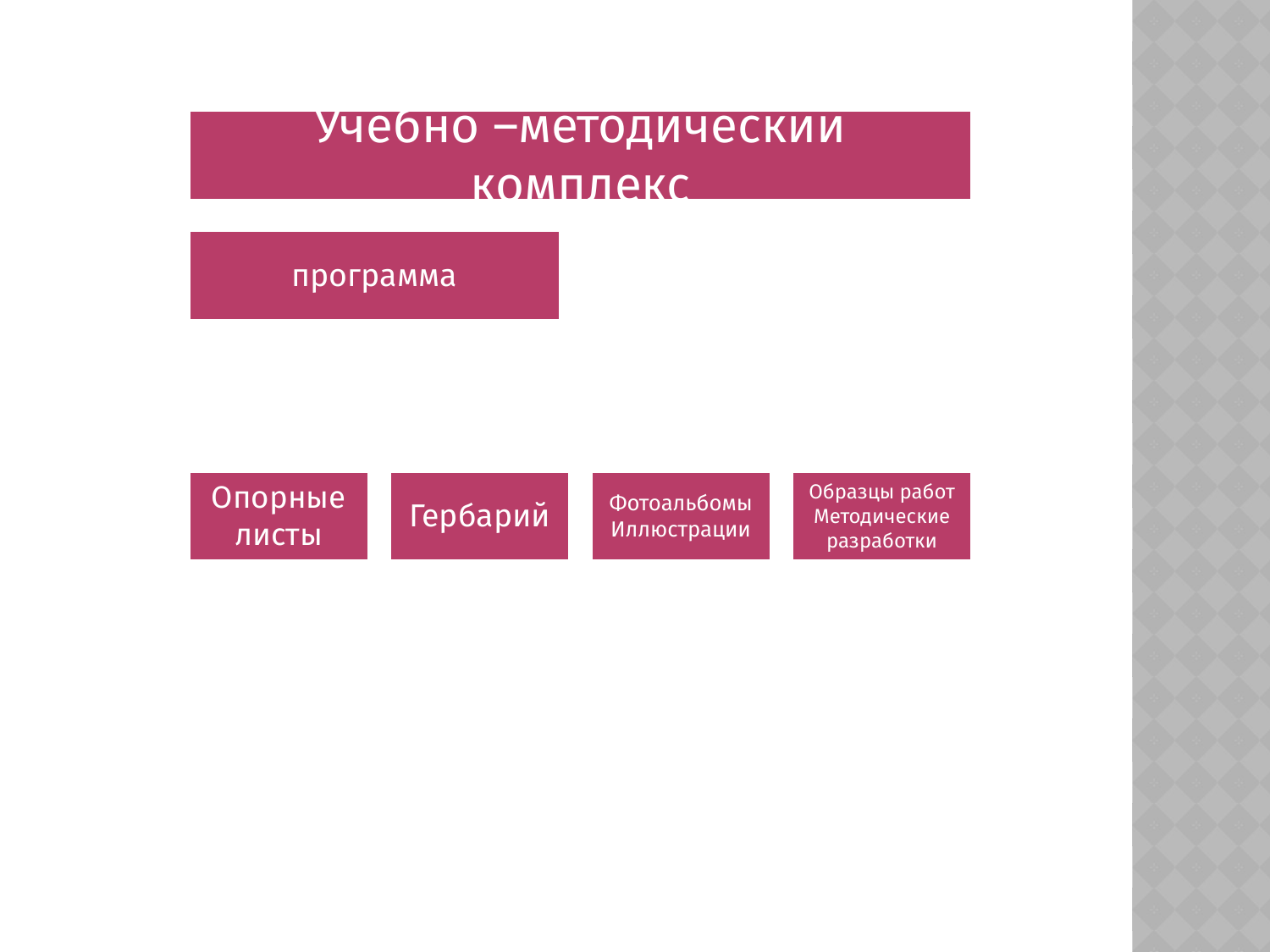

Учебно –методический комплекс
Опорные листы
Гербарий
Образцы работ
Методические разработки
Фотоальбомы
Иллюстрации
программа